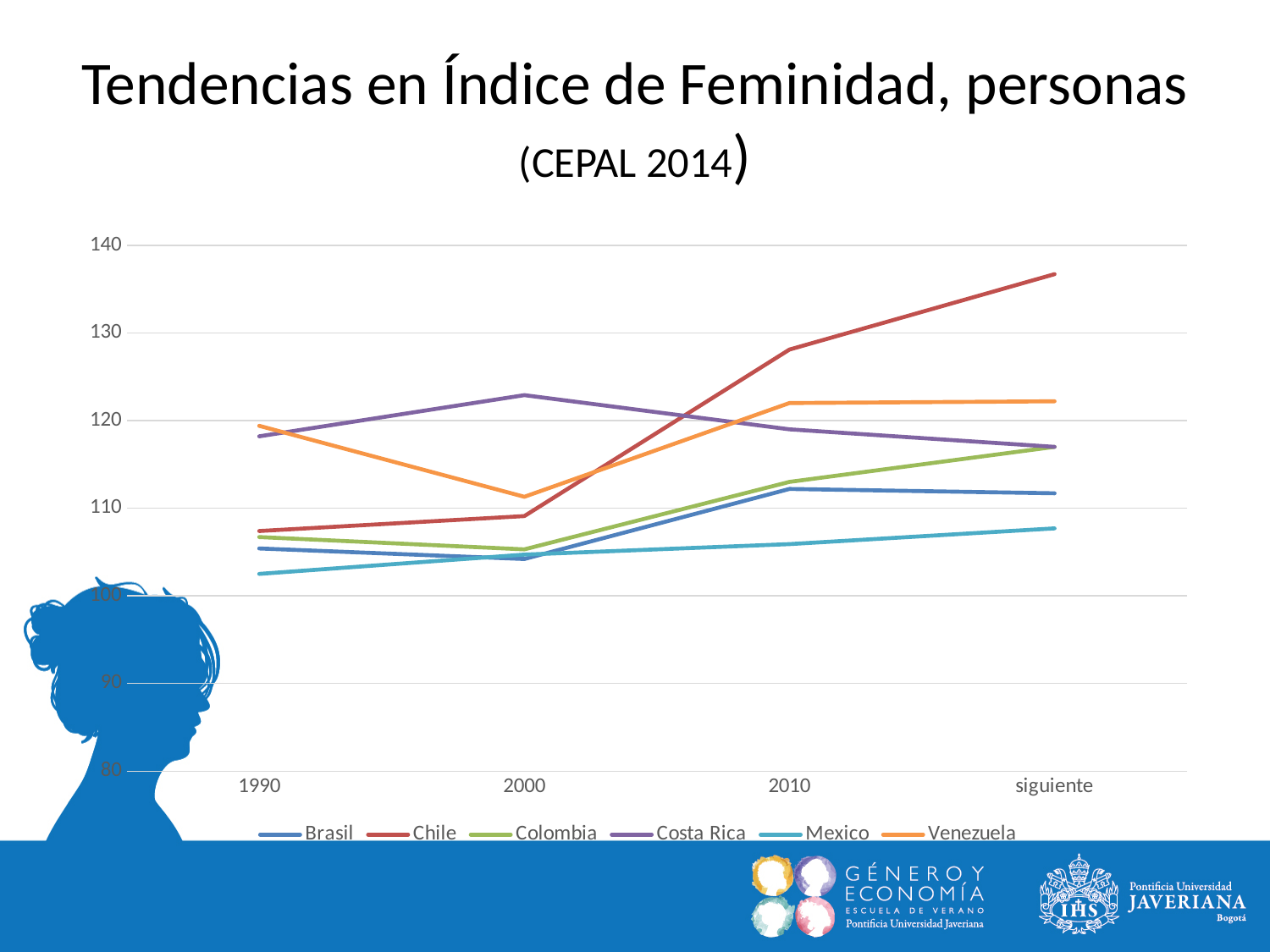

Tendencias en Índice de Feminidad, personas (CEPAL 2014)

### Chart

| Category | Brasil | Chile | Colombia | Costa Rica | Mexico | Venezuela |
|---|---|---|---|---|---|---|
| 1990 | 105.4 | 107.4 | 106.7 | 118.2 | 102.5 | 119.4 |
| 2000 | 104.2 | 109.1 | 105.3 | 122.9 | 104.7 | 111.3 |
| 2010 | 112.2 | 128.1 | 113.0 | 119.0 | 105.9 | 122.0 |
| siguiente | 111.7 | 136.7 | 117.0 | 117.0 | 107.7 | 122.2 |